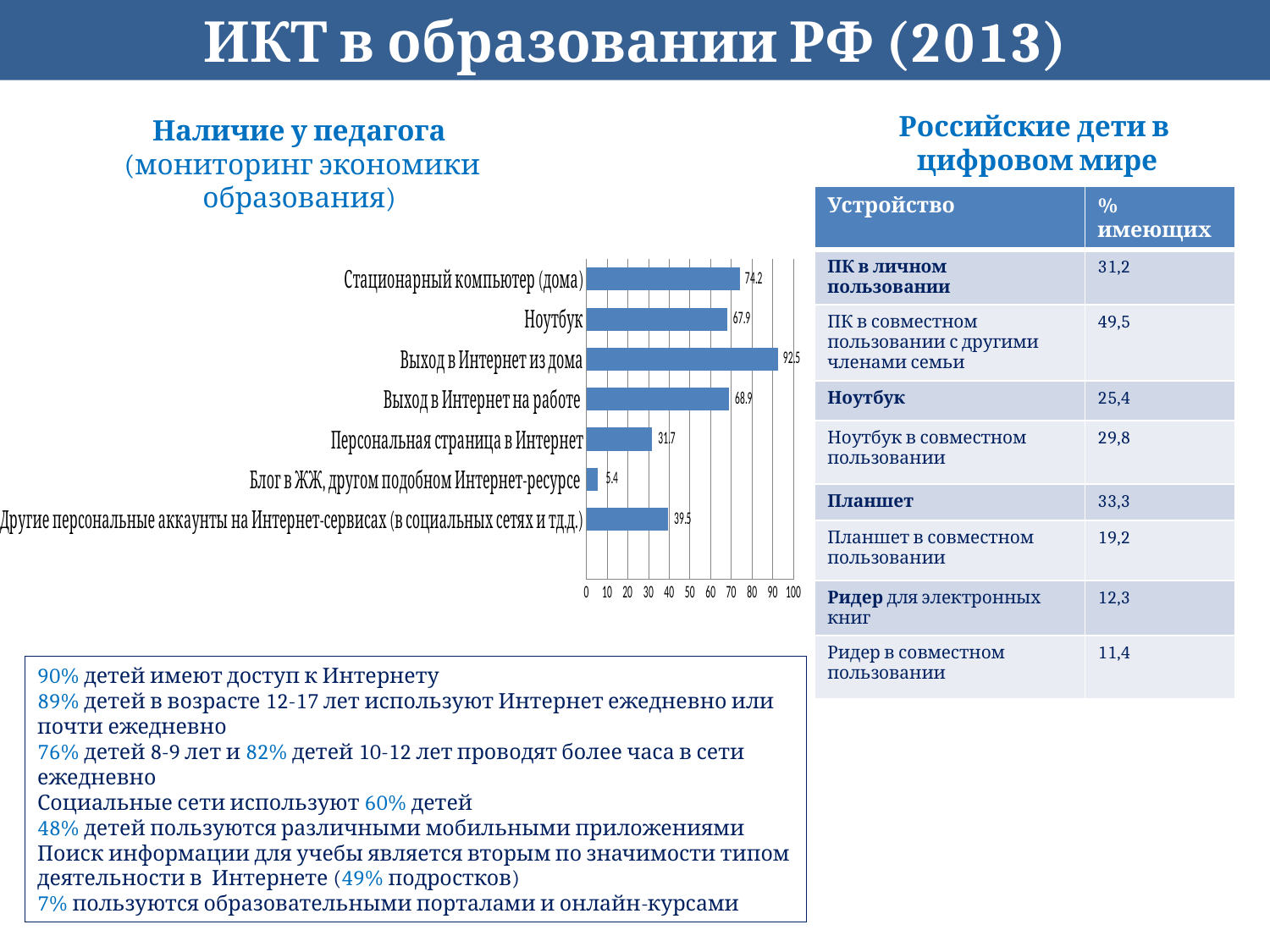

ИКТ в образовании РФ (2013)
# Российские дети в цифровом мире
Наличие у педагога
(мониторинг экономики образования)

### Chart

| Category |  |
|---|---|
|  | None |
| Другие персональные аккаунты на Интернет-сервисах (в социальных сетях и тд.д.) | 39.5 |
| Блог в ЖЖ, другом подобном Интернет-ресурсе  | 5.4 |
| Персональная страница в Интернет | 31.7 |
| Выход в Интернет на работе  | 68.9 |
| Выход в Интернет из дома | 92.5 |
| Ноутбук | 67.9 |
| Стационарный компьютер (дома) | 74.2 |
| Устройство | % имеющих |
| --- | --- |
| ПК в личном пользовании | 31,2 |
| ПК в совместном пользовании с другими членами семьи | 49,5 |
| Ноутбук | 25,4 |
| Ноутбук в совместном пользовании | 29,8 |
| Планшет | 33,3 |
| Планшет в совместном пользовании | 19,2 |
| Ридер для электронных книг | 12,3 |
| Ридер в совместном пользовании | 11,4 |
90% детей имеют доступ к Интернету
89% детей в возрасте 12-17 лет используют Интернет ежедневно или почти ежедневно
76% детей 8-9 лет и 82% детей 10-12 лет проводят более часа в сети ежедневно
Социальные сети используют 60% детей
48% детей пользуются различными мобильными приложениями
Поиск информации для учебы является вторым по значимости типом деятельности в  Интернете (49% подростков)
7% пользуются образовательными порталами и онлайн-курсами